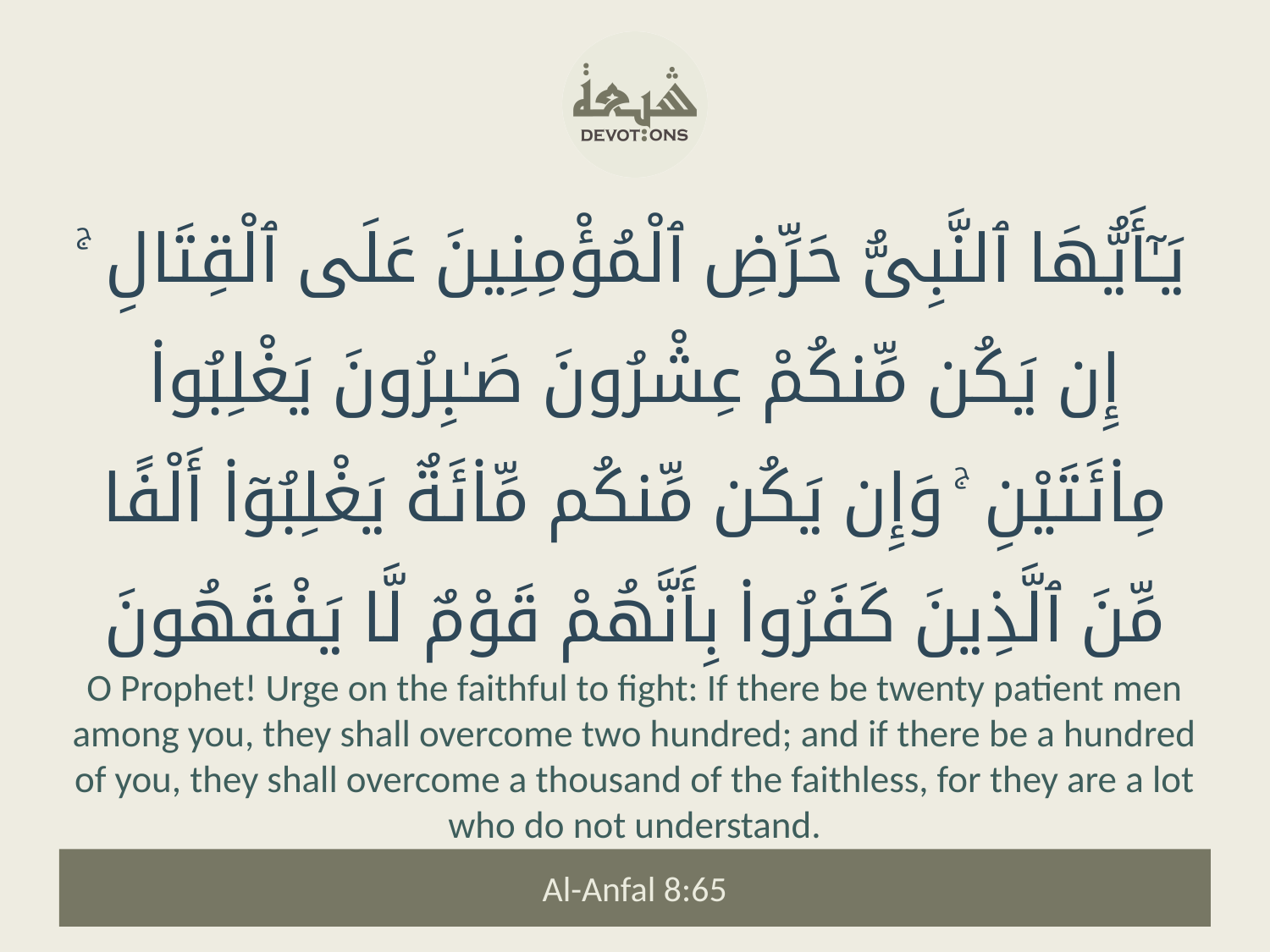

يَـٰٓأَيُّهَا ٱلنَّبِىُّ حَرِّضِ ٱلْمُؤْمِنِينَ عَلَى ٱلْقِتَالِ ۚ إِن يَكُن مِّنكُمْ عِشْرُونَ صَـٰبِرُونَ يَغْلِبُوا۟ مِا۟ئَتَيْنِ ۚ وَإِن يَكُن مِّنكُم مِّا۟ئَةٌ يَغْلِبُوٓا۟ أَلْفًا مِّنَ ٱلَّذِينَ كَفَرُوا۟ بِأَنَّهُمْ قَوْمٌ لَّا يَفْقَهُونَ
O Prophet! Urge on the faithful to fight: If there be twenty patient men among you, they shall overcome two hundred; and if there be a hundred of you, they shall overcome a thousand of the faithless, for they are a lot who do not understand.
Al-Anfal 8:65